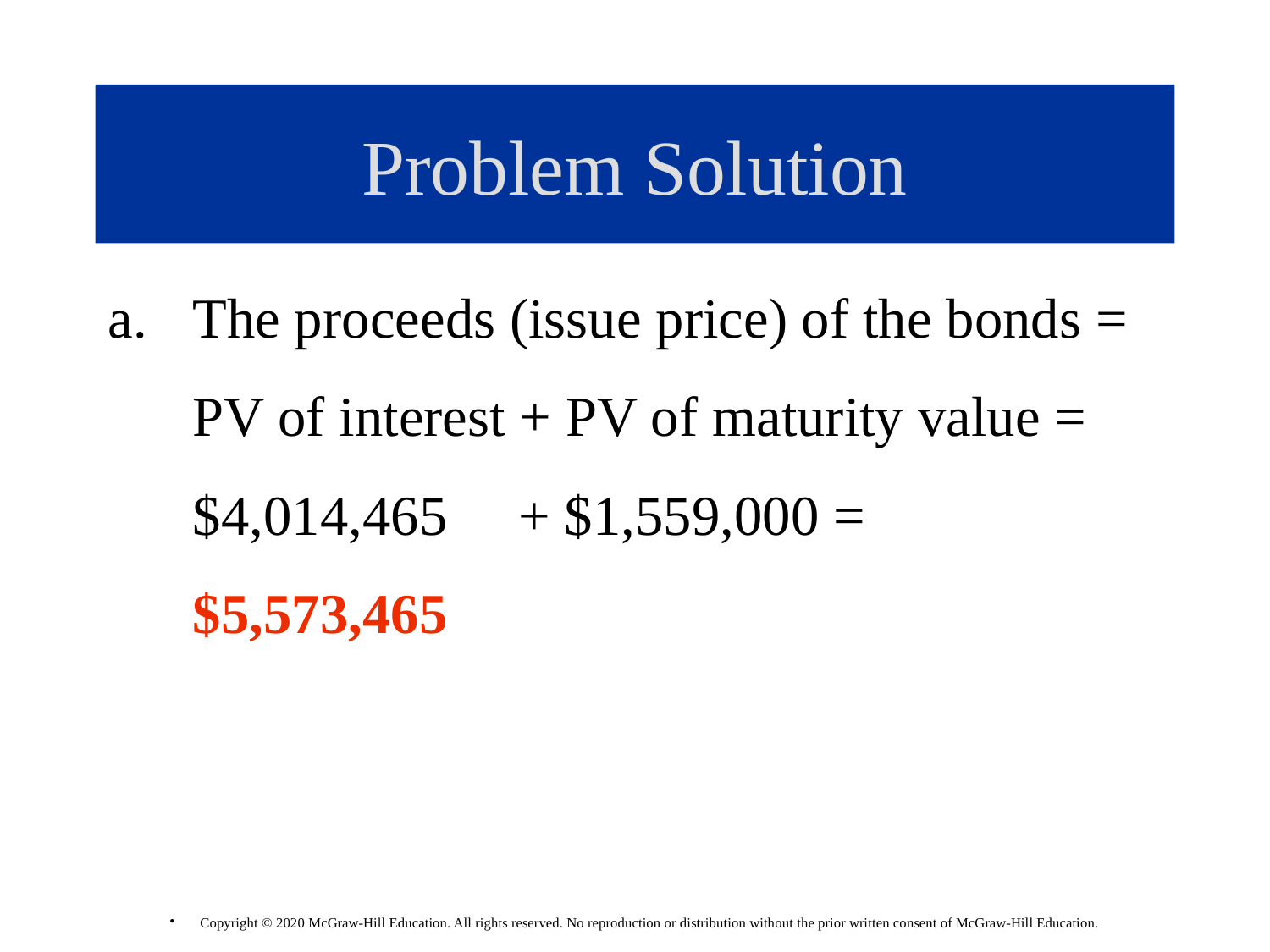

# Problem Solution
The proceeds (issue price) of the bonds =

      PV of interest + PV of maturity value =

      $4,014,465     + $1,559,000 =

      $5,573,465